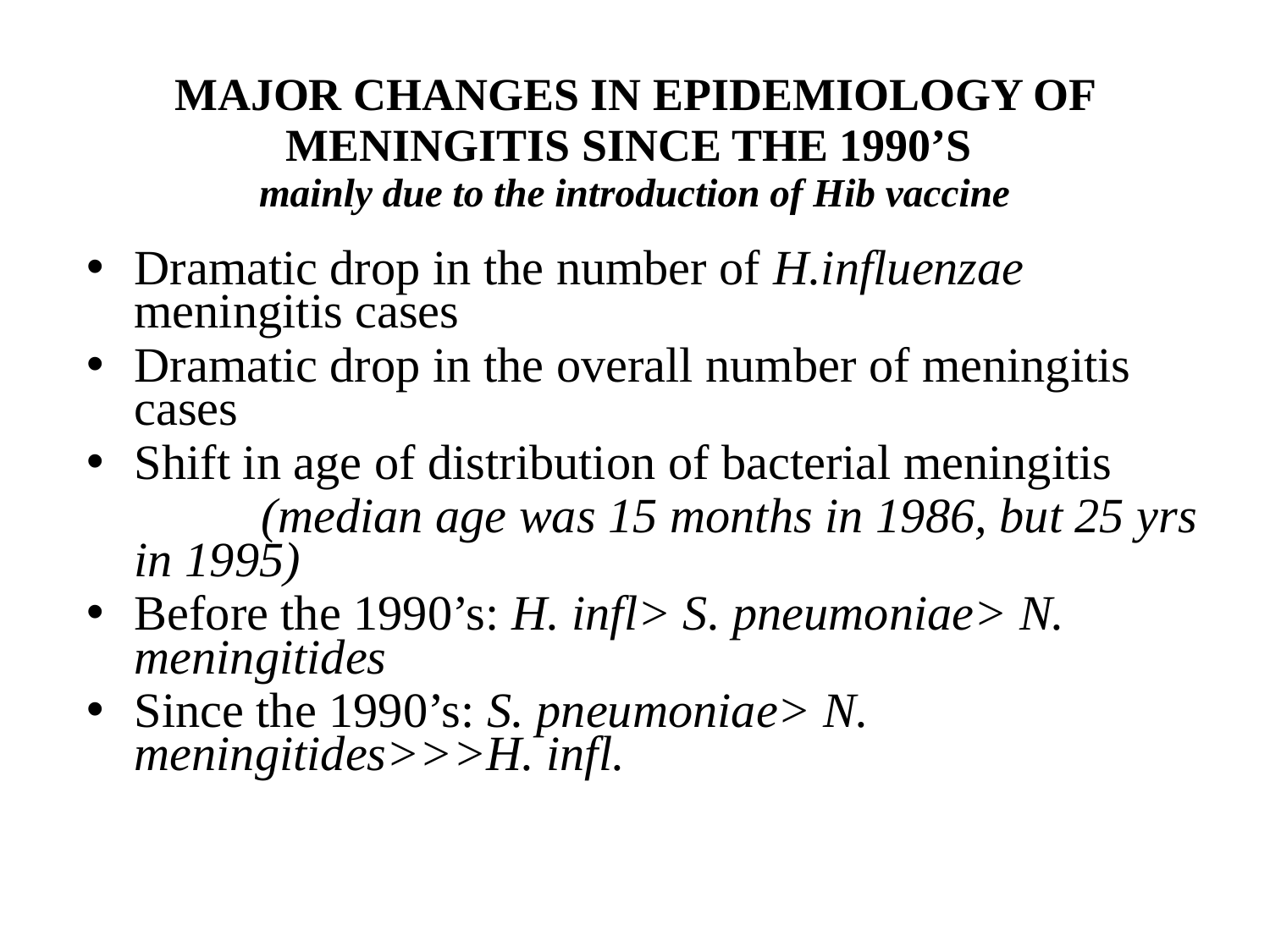

# MAJOR CHANGES IN EPIDEMIOLOGY OF MENINGITIS SINCE THE 1990’S mainly due to the introduction of Hib vaccine
Dramatic drop in the number of H.influenzae meningitis cases
Dramatic drop in the overall number of meningitis cases
Shift in age of distribution of bacterial meningitis
		(median age was 15 months in 1986, but 25 yrs in 1995)
Before the 1990’s: H. infl> S. pneumoniae> N. meningitides
Since the 1990’s: S. pneumoniae> N. meningitides>>>H. infl.